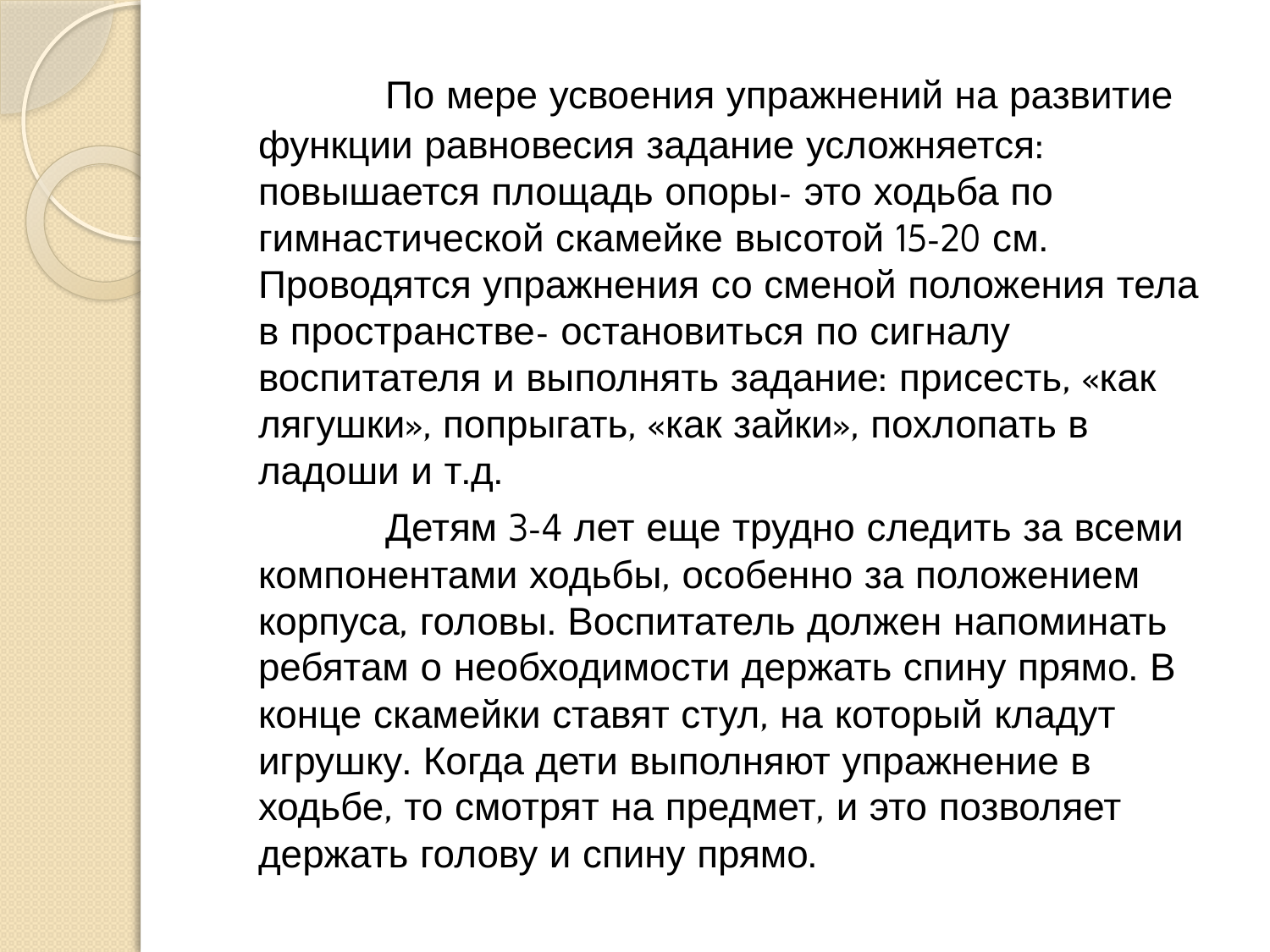

По мере усвоения упражнений на развитие функции равновесия задание усложняется: повышается площадь опоры- это ходьба по гимнастической скамейке высотой 15-20 см. Проводятся упражнения со сменой положения тела в пространстве- остановиться по сигналу воспитателя и выполнять задание: присесть, «как лягушки», попрыгать, «как зайки», похлопать в ладоши и т.д.
		Детям 3-4 лет еще трудно следить за всеми компонентами ходьбы, особенно за положением корпуса, головы. Воспитатель должен напоминать ребятам о необходимости держать спину прямо. В конце скамейки ставят стул, на который кладут игрушку. Когда дети выполняют упражнение в ходьбе, то смотрят на предмет, и это позволяет держать голову и спину прямо.